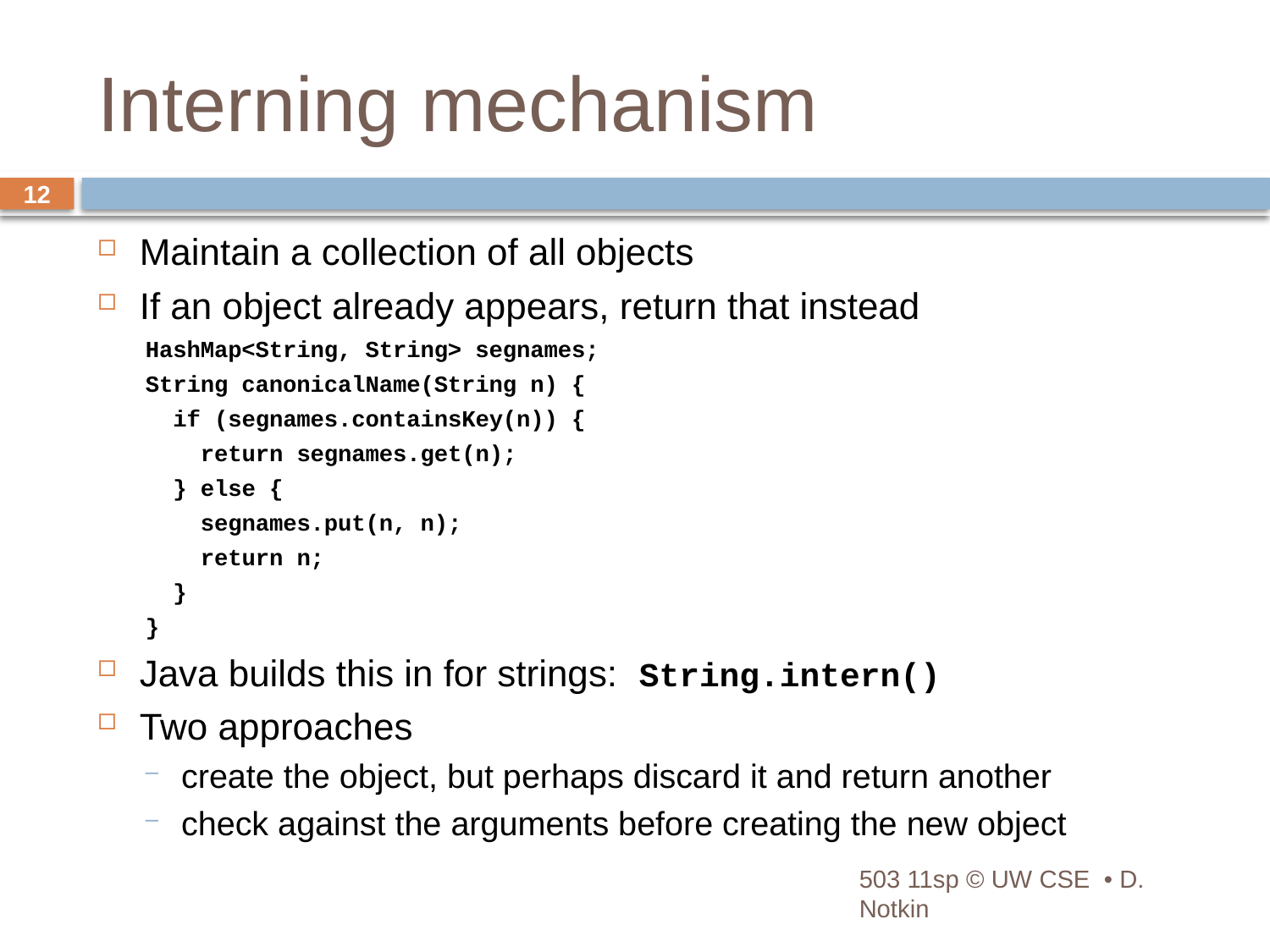

# Interning mechanism
12
Maintain a collection of all objects
If an object already appears, return that instead
HashMap<String, String> segnames;
String canonicalName(String n) {
  if (segnames.containsKey(n)) {
    return segnames.get(n);
  } else {
    segnames.put(n, n);
    return n;
  }
}
Java builds this in for strings:  String.intern()
Two approaches
create the object, but perhaps discard it and return another
check against the arguments before creating the new object
503 11sp © UW CSE  • D. Notkin